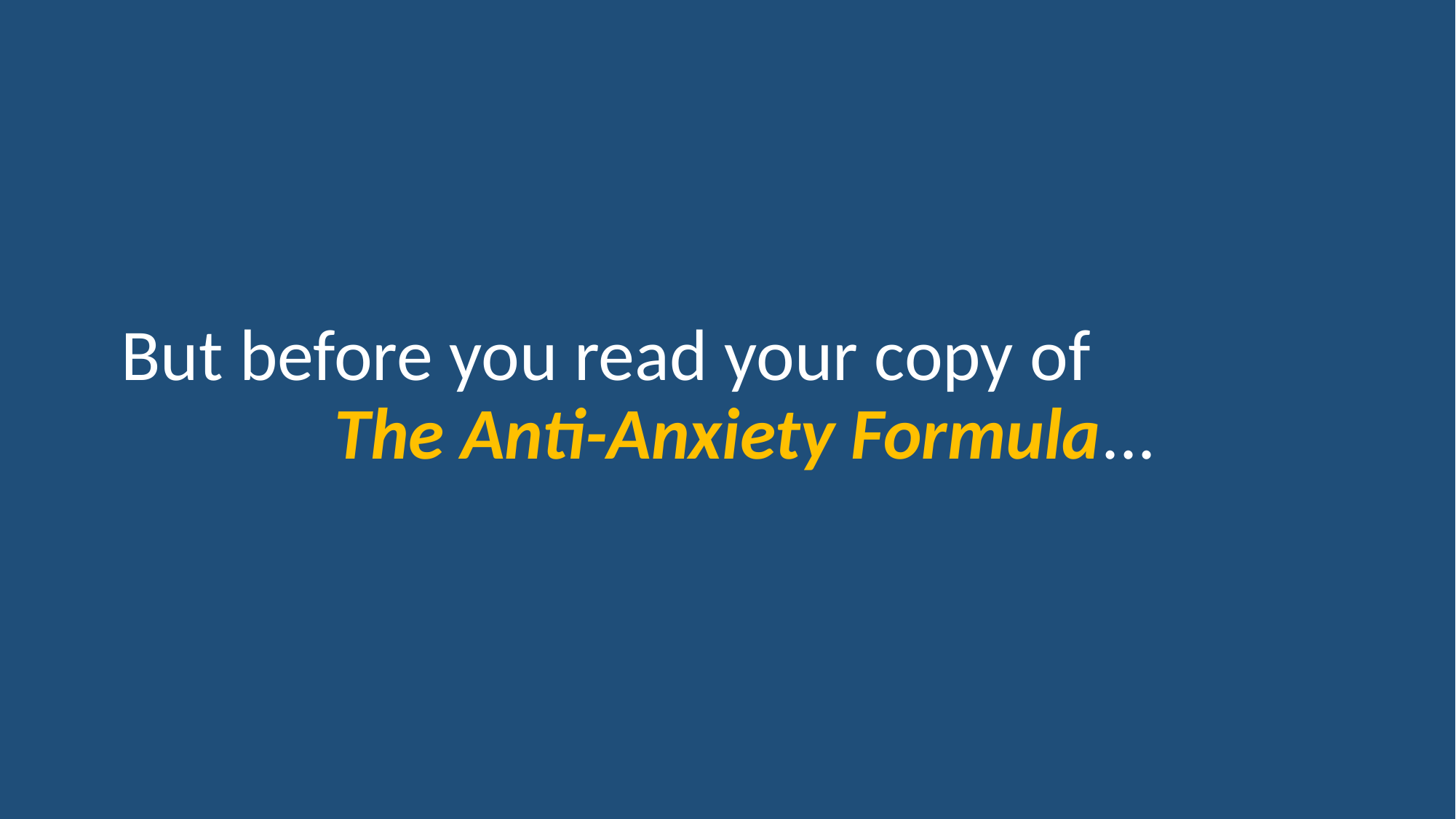

# But before you read your copy of                  The Anti-Anxiety Formula...